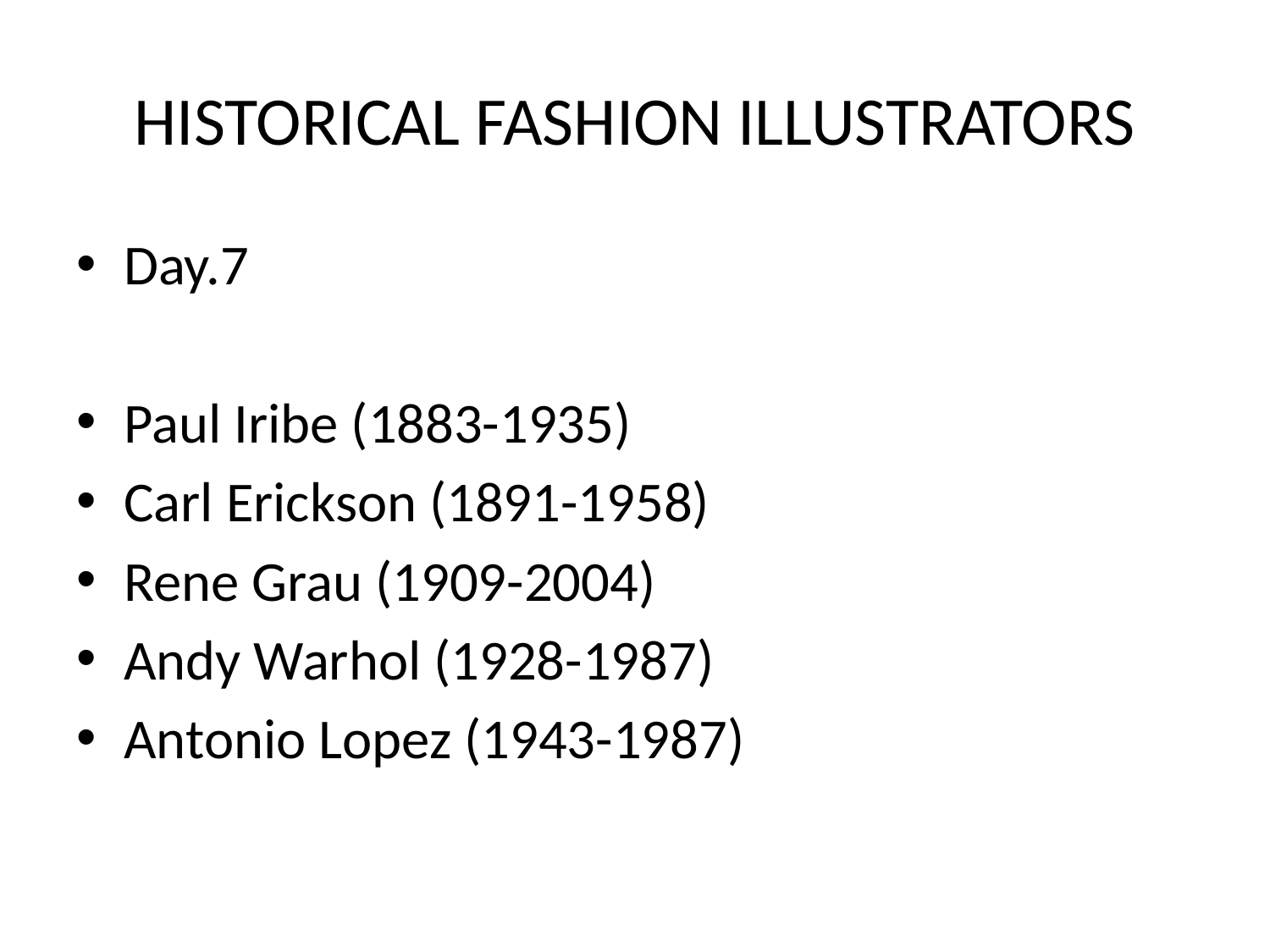

# HISTORICAL FASHION ILLUSTRATORS
Day.7

Paul Iribe (1883-1935)
Carl Erickson (1891-1958)
Rene Grau (1909-2004)
Andy Warhol (1928-1987)
Antonio Lopez (1943-1987)